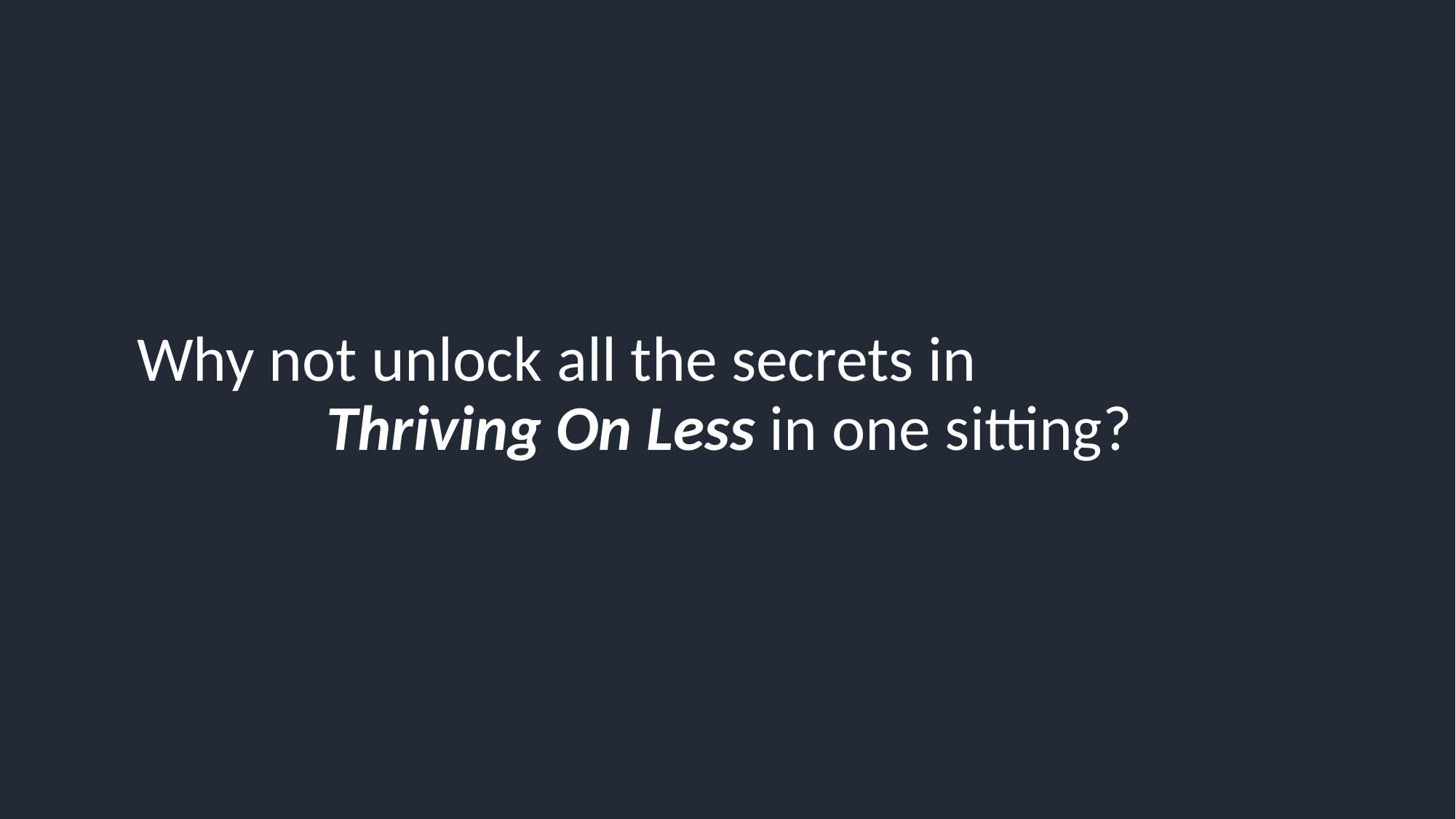

Why not unlock all the secrets in                         Thriving On Less in one sitting?